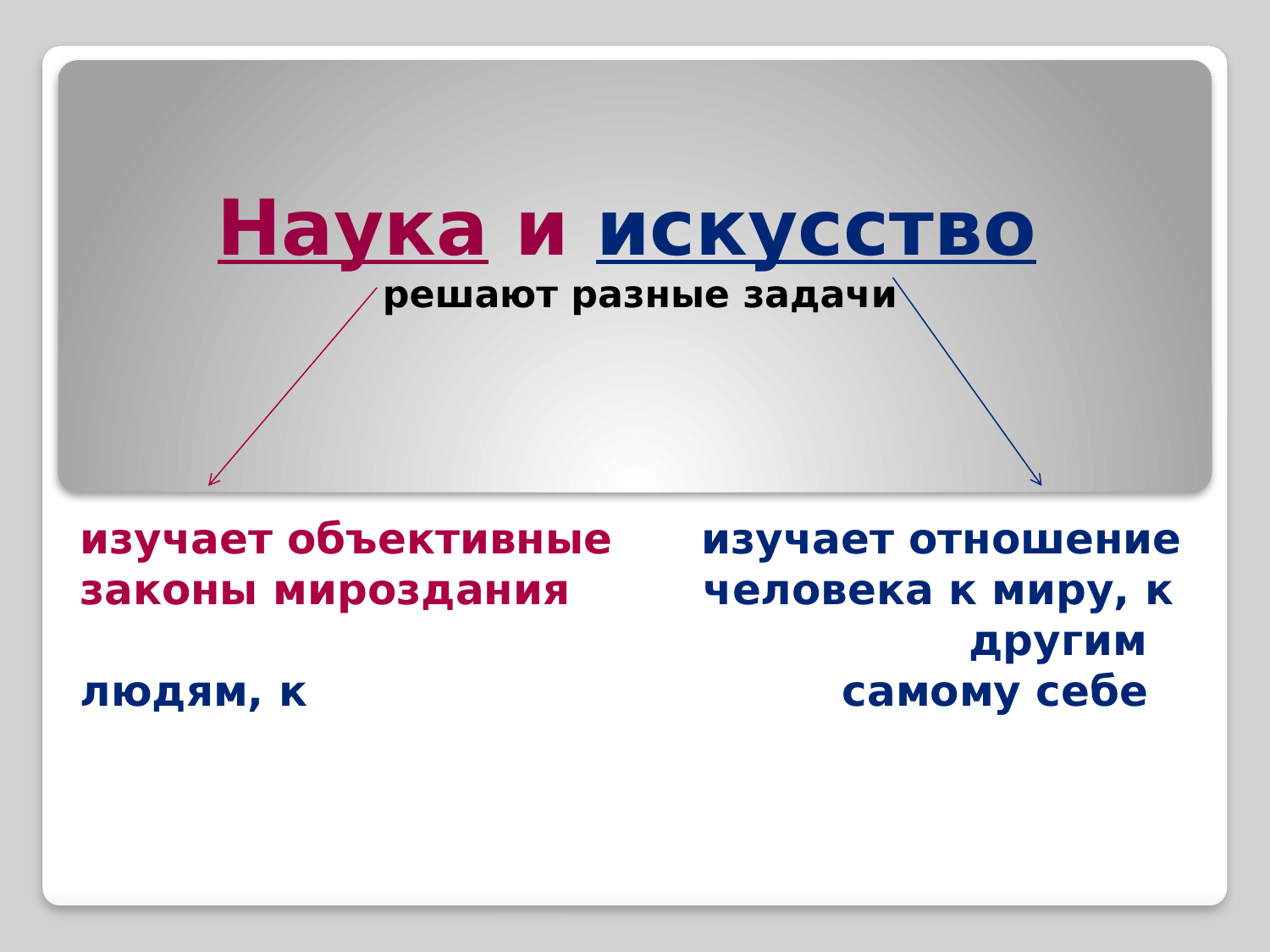

# Наука и искусство решают разные задачи
изучает объективные      изучает отношение
законы мироздания         человека к миру, к                       					другим людям, к 					самому себе